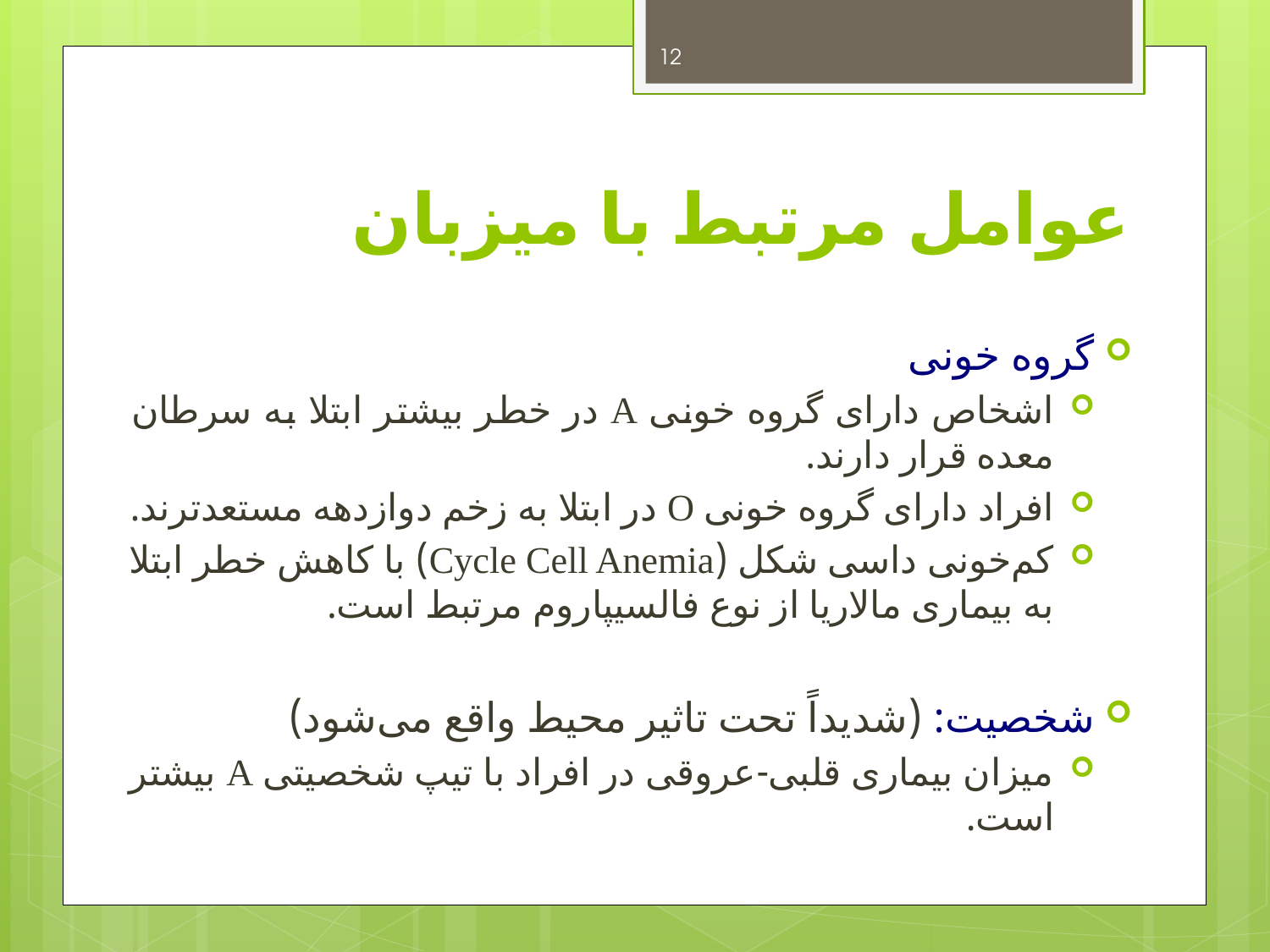

12
# عوامل مرتبط با میزبان
گروه خونی
اشخاص دارای گروه خونی A در خطر بیشتر ابتلا به سرطان معده قرار دارند.
افراد دارای گروه خونی O در ابتلا به زخم دوازدهه مستعدترند.
کم‌خونی داسی شکل (Cycle Cell Anemia) با کاهش خطر ابتلا به بیماری مالاریا از نوع فالسیپاروم مرتبط است.

شخصیت: (شدیداً تحت تاثیر محیط واقع می‌شود)
میزان بیماری قلبی-عروقی در افراد با تیپ شخصیتی A بیشتر است.